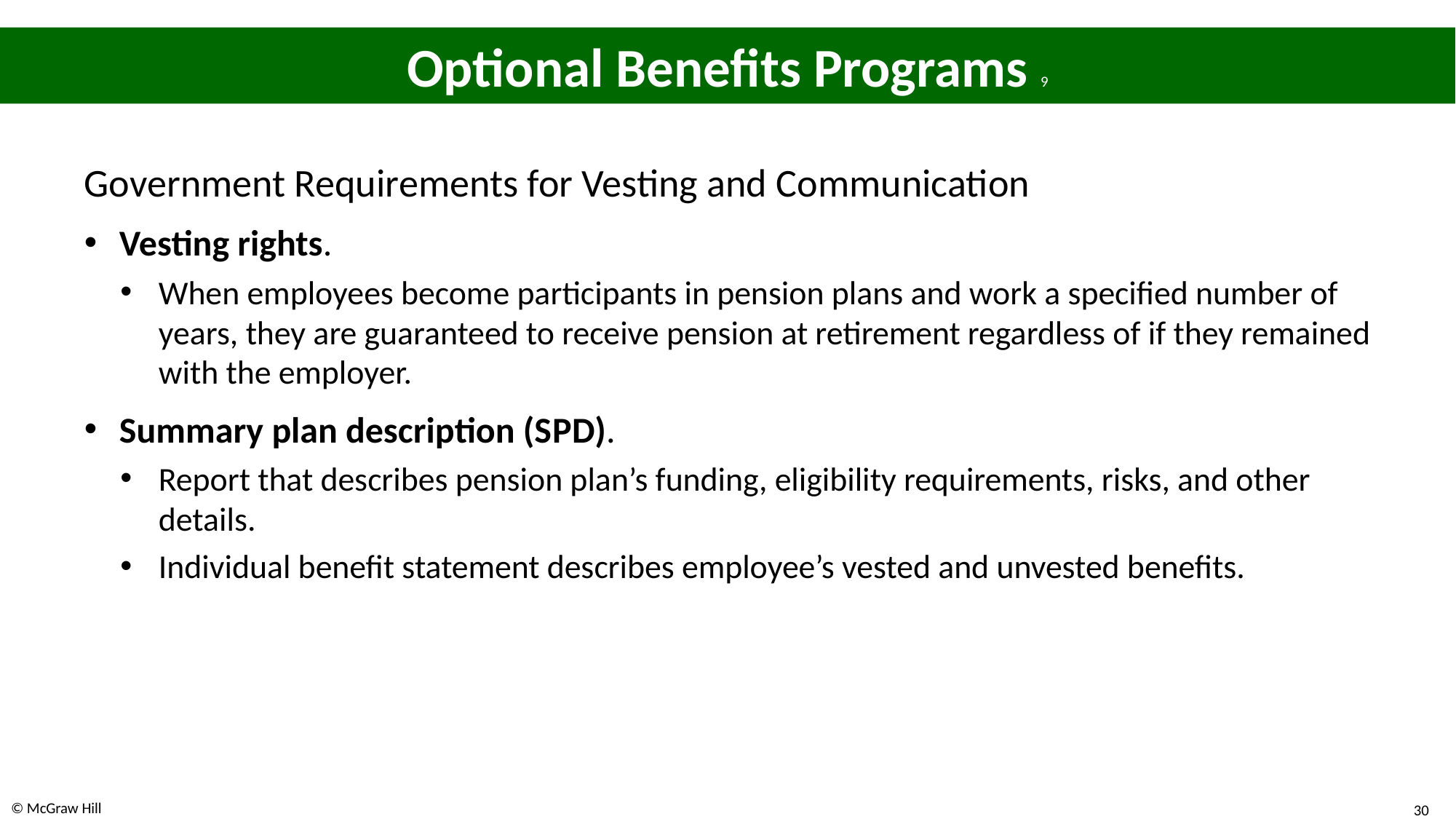

# Optional Benefits Programs 9
Government Requirements for Vesting and Communication
Vesting rights.
When employees become participants in pension plans and work a specified number of years, they are guaranteed to receive pension at retirement regardless of if they remained with the employer.
Summary plan description (S P D).
Report that describes pension plan’s funding, eligibility requirements, risks, and other details.
Individual benefit statement describes employee’s vested and unvested benefits.